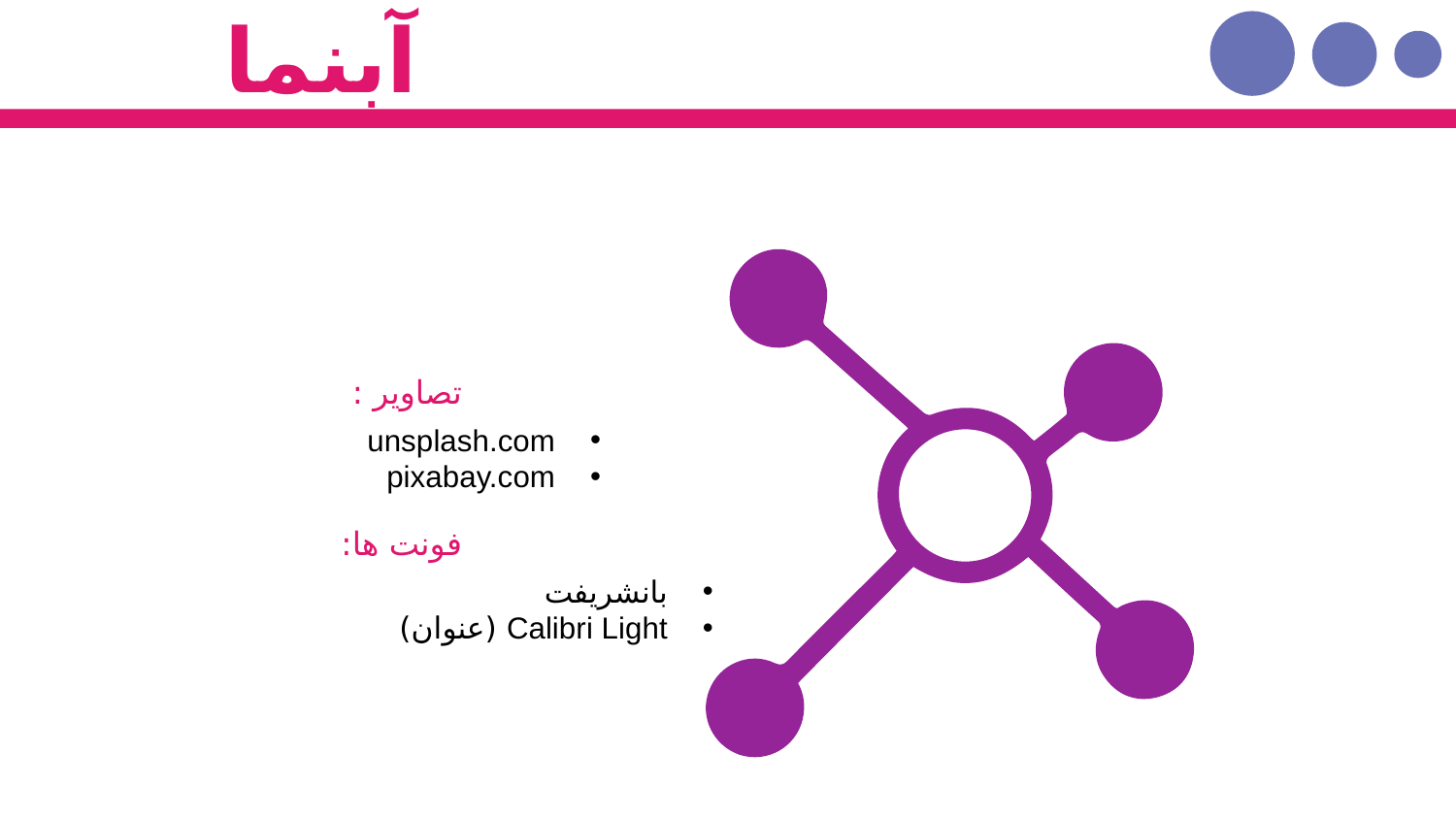

آبنما

تصاویر :
unsplash.com
pixabay.com

فونت ها:
بانشریفت
Calibri Light (عنوان)